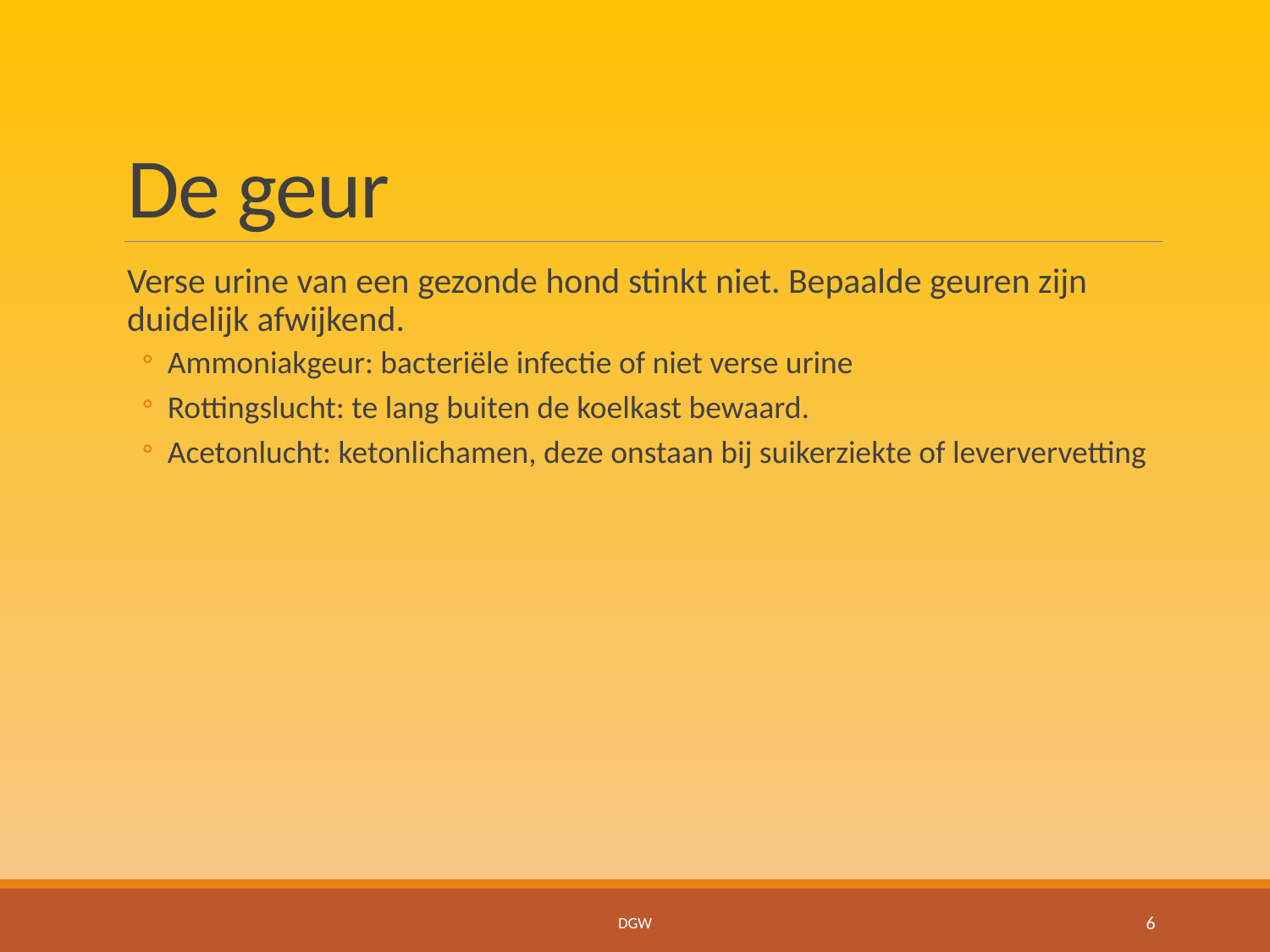

# De geur
Verse urine van een gezonde hond stinkt niet. Bepaalde geuren zijn duidelijk afwijkend.
Ammoniakgeur: bacteriële infectie of niet verse urine
Rottingslucht: te lang buiten de koelkast bewaard.
Acetonlucht: ketonlichamen, deze onstaan bij suikerziekte of leververvetting

DGW
6